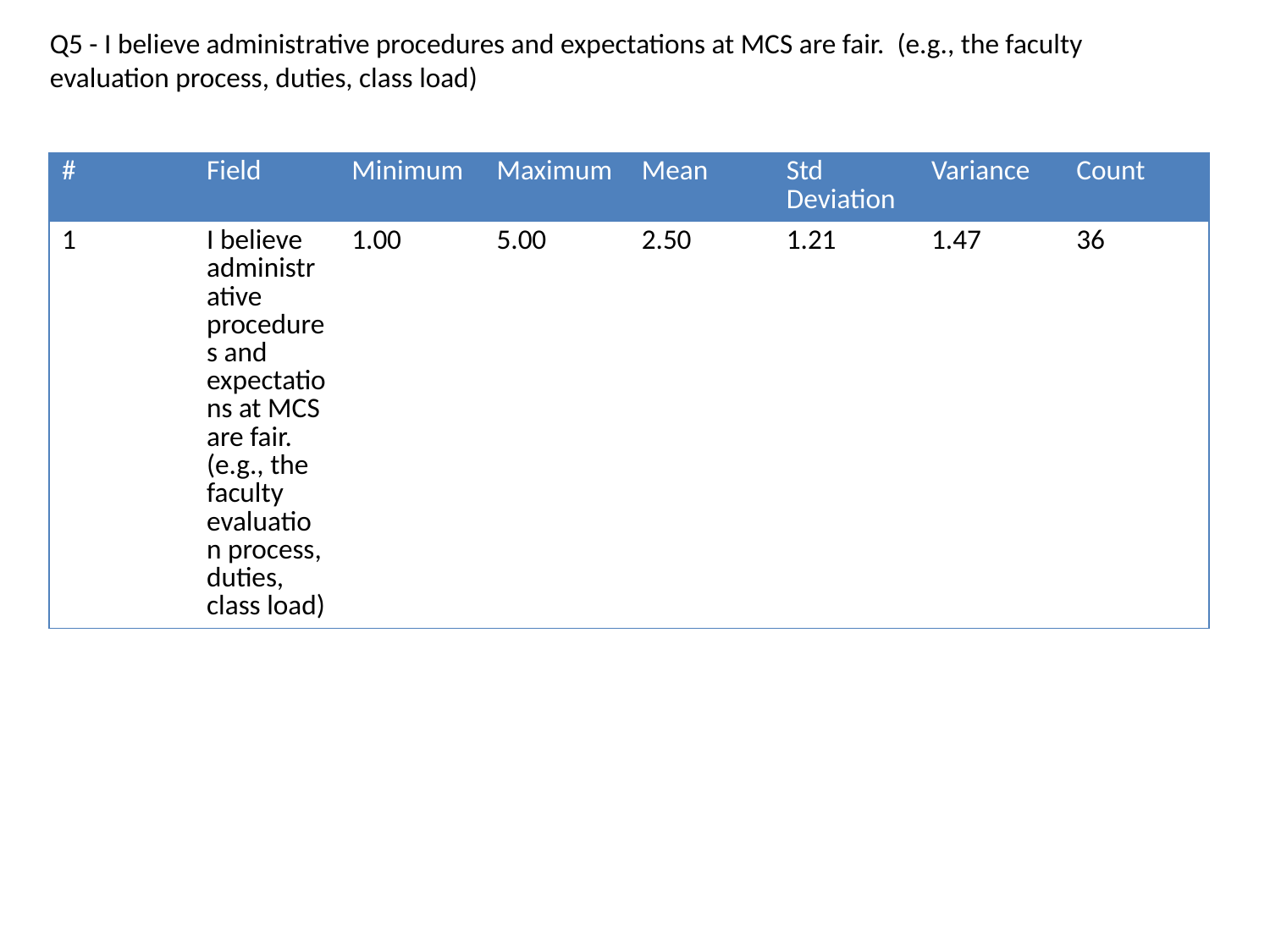

Q5 - I believe administrative procedures and expectations at MCS are fair.  (e.g., the faculty evaluation process, duties, class load)
| # | Field | Minimum | Maximum | Mean | Std Deviation | Variance | Count |
| --- | --- | --- | --- | --- | --- | --- | --- |
| 1 | I believe administrative procedures and expectations at MCS are fair. (e.g., the faculty evaluation process, duties, class load) | 1.00 | 5.00 | 2.50 | 1.21 | 1.47 | 36 |